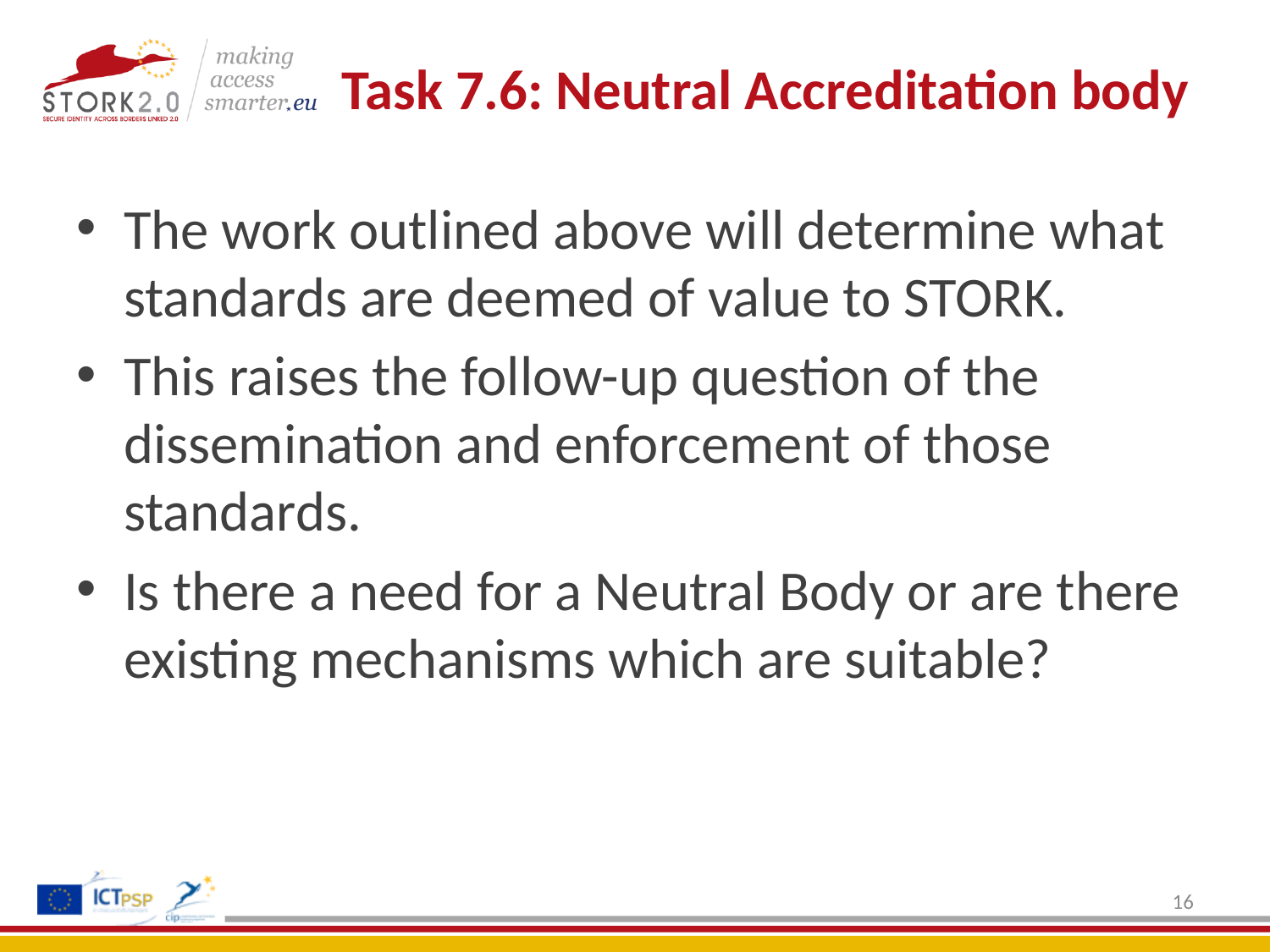

# Task 7.6: Neutral Accreditation body
The work outlined above will determine what standards are deemed of value to STORK.
This raises the follow-up question of the dissemination and enforcement of those standards.
Is there a need for a Neutral Body or are there existing mechanisms which are suitable?

16